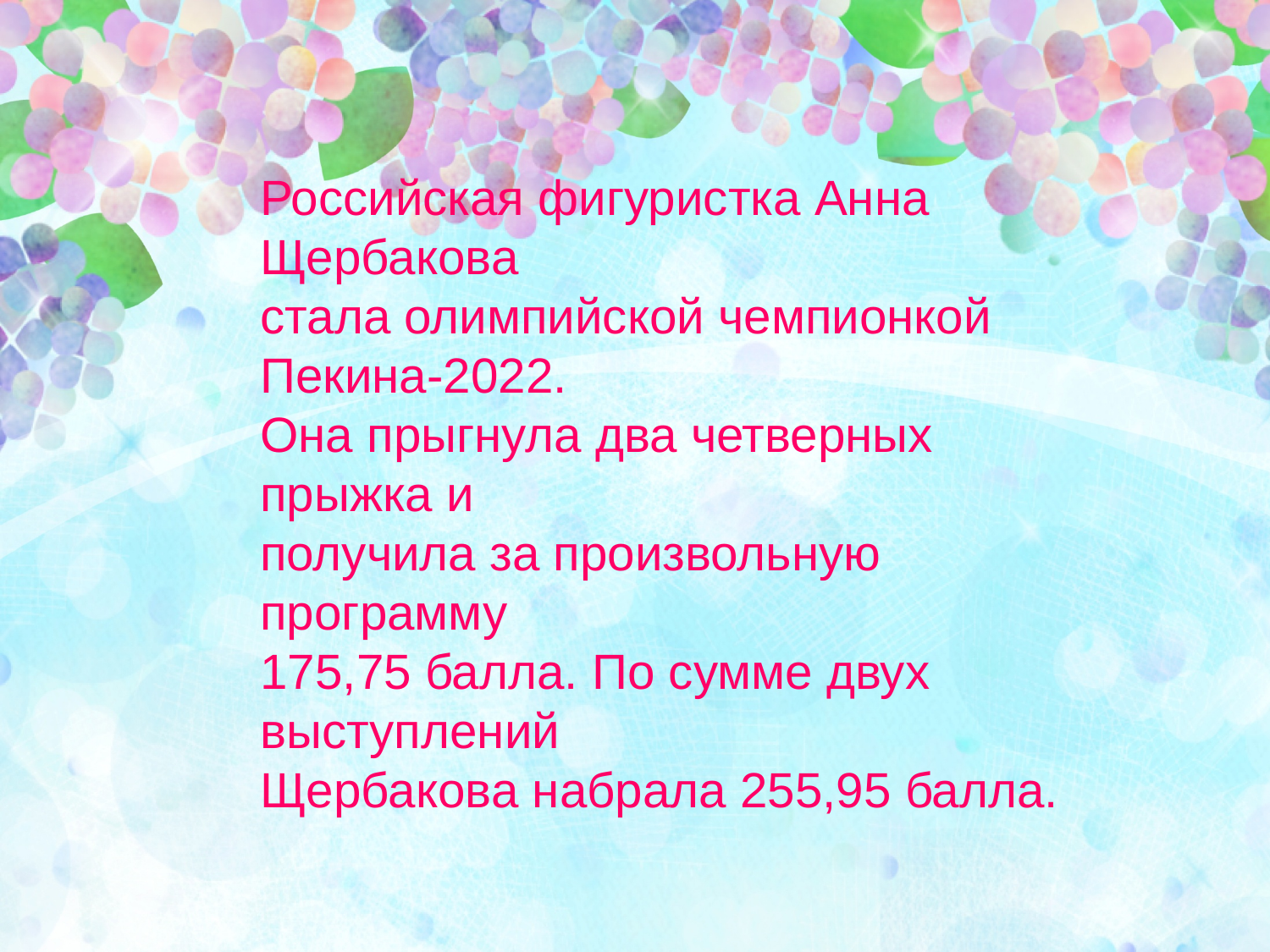

Российская фигуристка Анна Щербакова
стала олимпийской чемпионкой Пекина-2022.
Она прыгнула два четверных прыжка и
получила за произвольную программу
175,75 балла. По сумме двух выступлений
Щербакова набрала 255,95 балла.